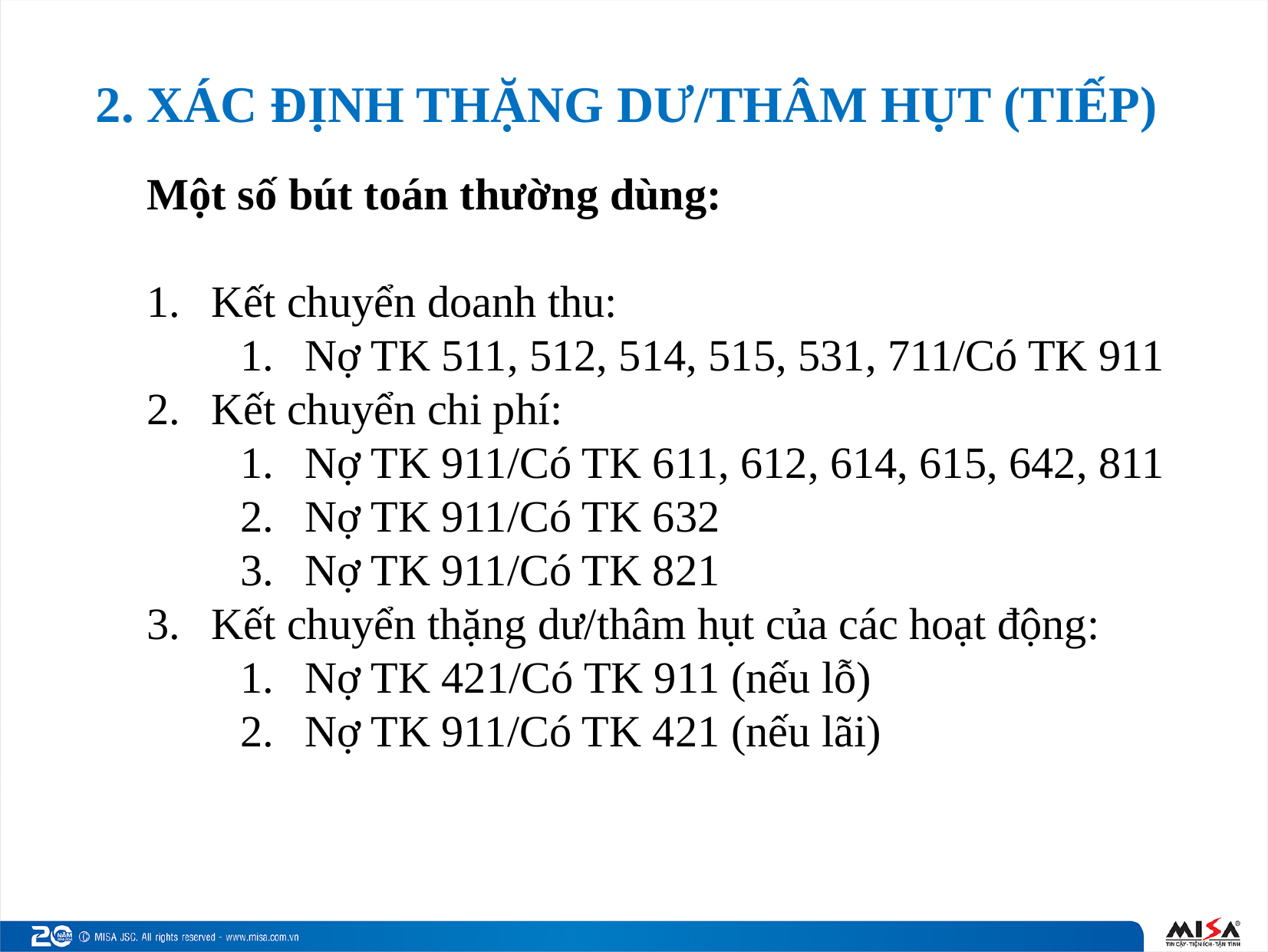

# 2. XÁC ĐỊNH THẶNG DƯ/THÂM HỤT (TIẾP)
Một số bút toán thường dùng:

Kết chuyển doanh thu:
Nợ TK 511, 512, 514, 515, 531, 711/Có TK 911
Kết chuyển chi phí:
Nợ TK 911/Có TK 611, 612, 614, 615, 642, 811
Nợ TK 911/Có TK 632
Nợ TK 911/Có TK 821
Kết chuyển thặng dư/thâm hụt của các hoạt động:
Nợ TK 421/Có TK 911 (nếu lỗ)
Nợ TK 911/Có TK 421 (nếu lãi)